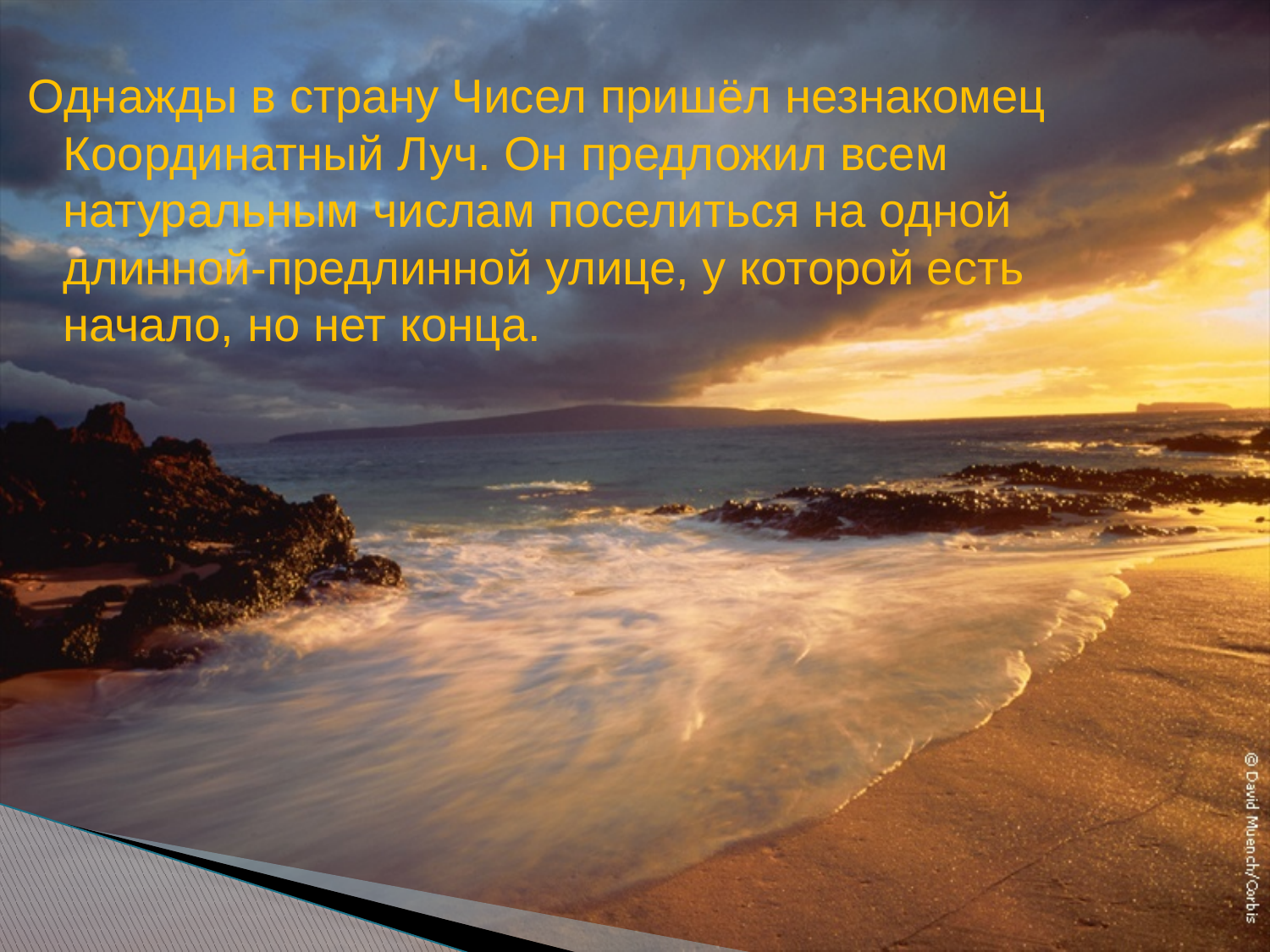

Однажды в страну Чисел пришёл незнакомец Координатный Луч. Он предложил всем натуральным числам поселиться на одной длинной-предлинной улице, у которой есть начало, но нет конца.